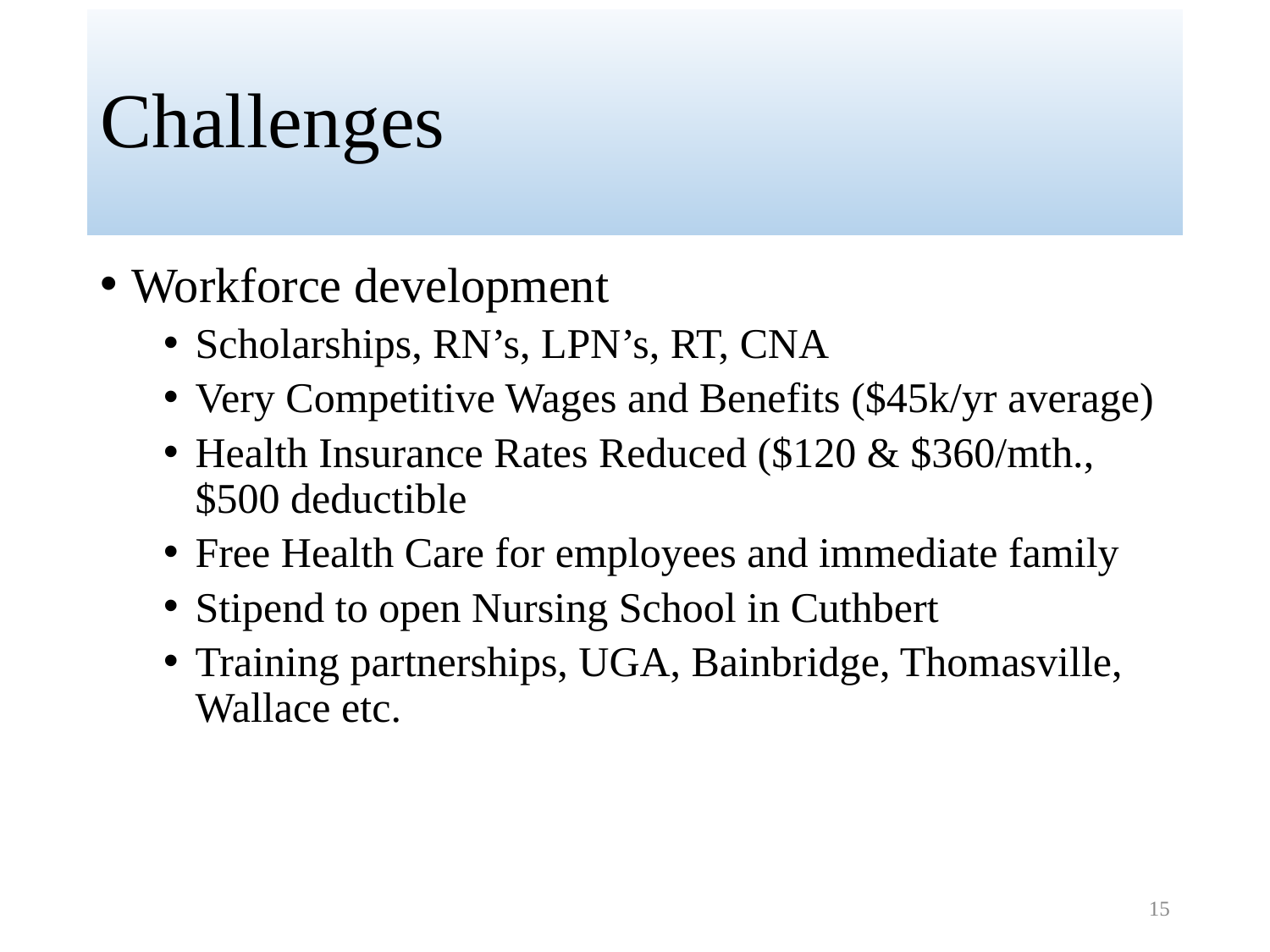

# Challenges
Workforce development
Scholarships, RN’s, LPN’s, RT, CNA
Very Competitive Wages and Benefits ($45k/yr average)
Health Insurance Rates Reduced ($120 & $360/mth.,  $500 deductible
Free Health Care for employees and immediate family
Stipend to open Nursing School in Cuthbert
Training partnerships, UGA, Bainbridge, Thomasville, Wallace etc.
15